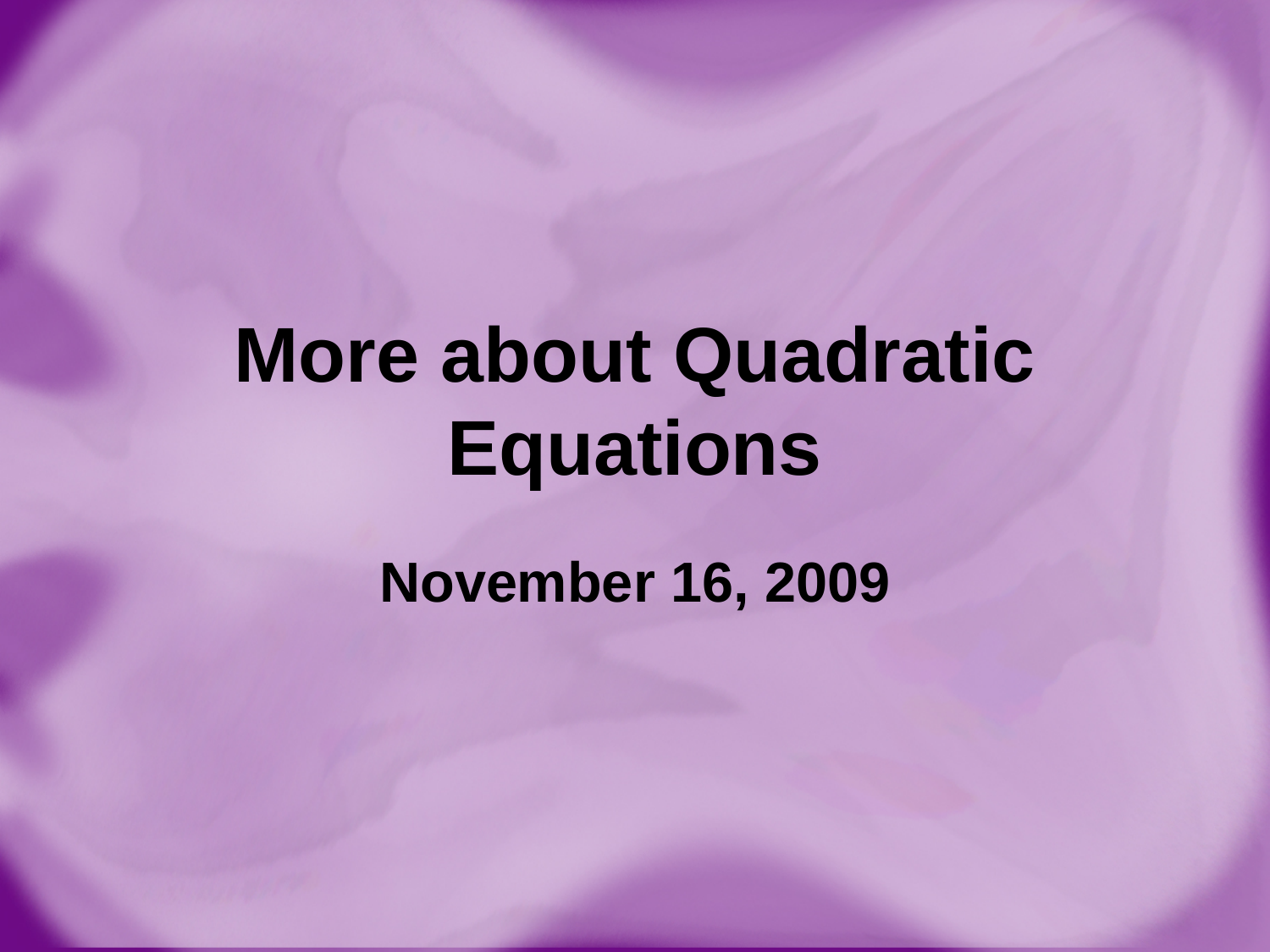

# More about Quadratic Equations
November 16, 2009